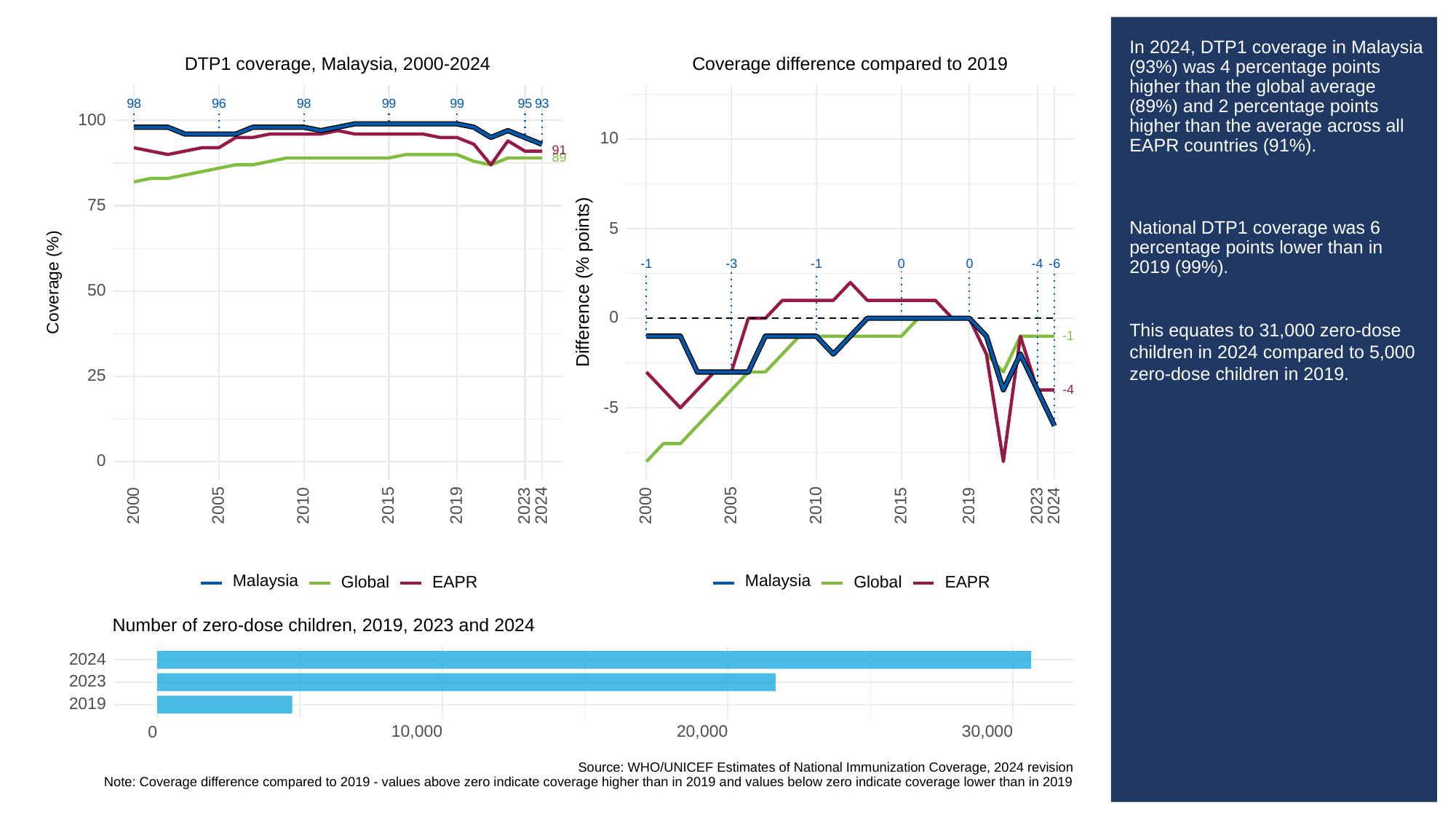

# In 2024, DTP1 coverage in Malaysia (93%) was 4 percentage points higher than the global average (89%) and 2 percentage points higher than the average across all EAPR countries (91%).

National DTP1 coverage was 6 percentage points lower than in 2019 (99%).

This equates to 31,000 zero-dose children in 2024 compared to 5,000 zero-dose children in 2019.

Coverage difference compared to 2019
DTP1 coverage, Malaysia, 2000-2024

93
98
96
98
99
99
95

100

10

91
89

75

5

-3
0
0
-6
-1
-1
-4

Difference (% points)
Coverage (%)

50

0

-1

25

-4
-5

0

2023
2023
2000
2005
2010
2015
2019
2024
2000
2005
2010
2015
2019
2024
Malaysia
Malaysia
Global
Global
EAPR
EAPR

Number of zero-dose children, 2019, 2023 and 2024

2024

2023

2019

10,000
20,000
30,000
0
Source: WHO/UNICEF Estimates of National Immunization Coverage, 2024 revision
Note: Coverage difference compared to 2019 - values above zero indicate coverage higher than in 2019 and values below zero indicate coverage lower than in 2019